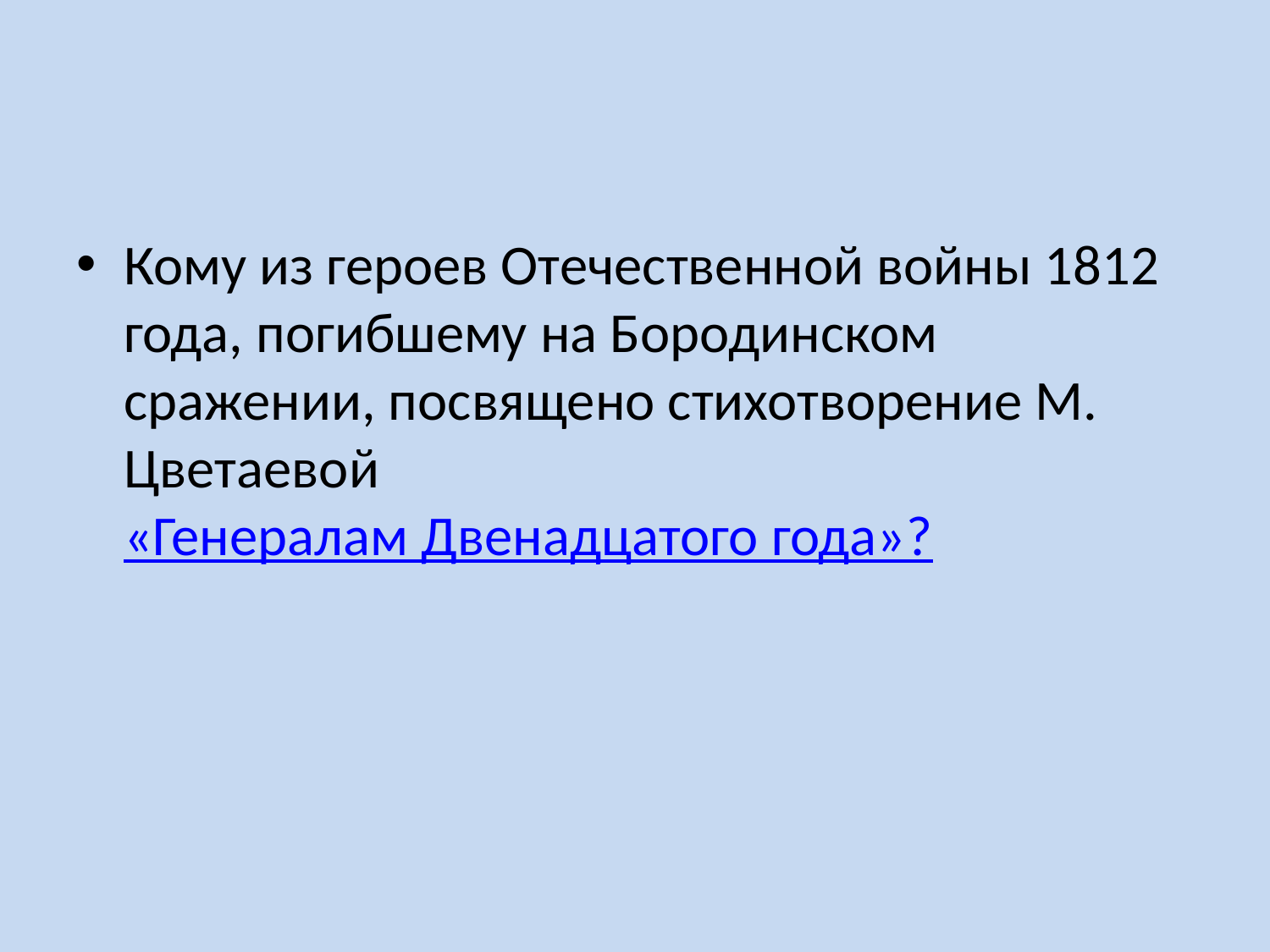

Кому из героев Отечественной войны 1812 года, погибшему на Бородинском сражении, посвящено стихотворение М. Цветаевой «Генералам Двенадцатого года»?